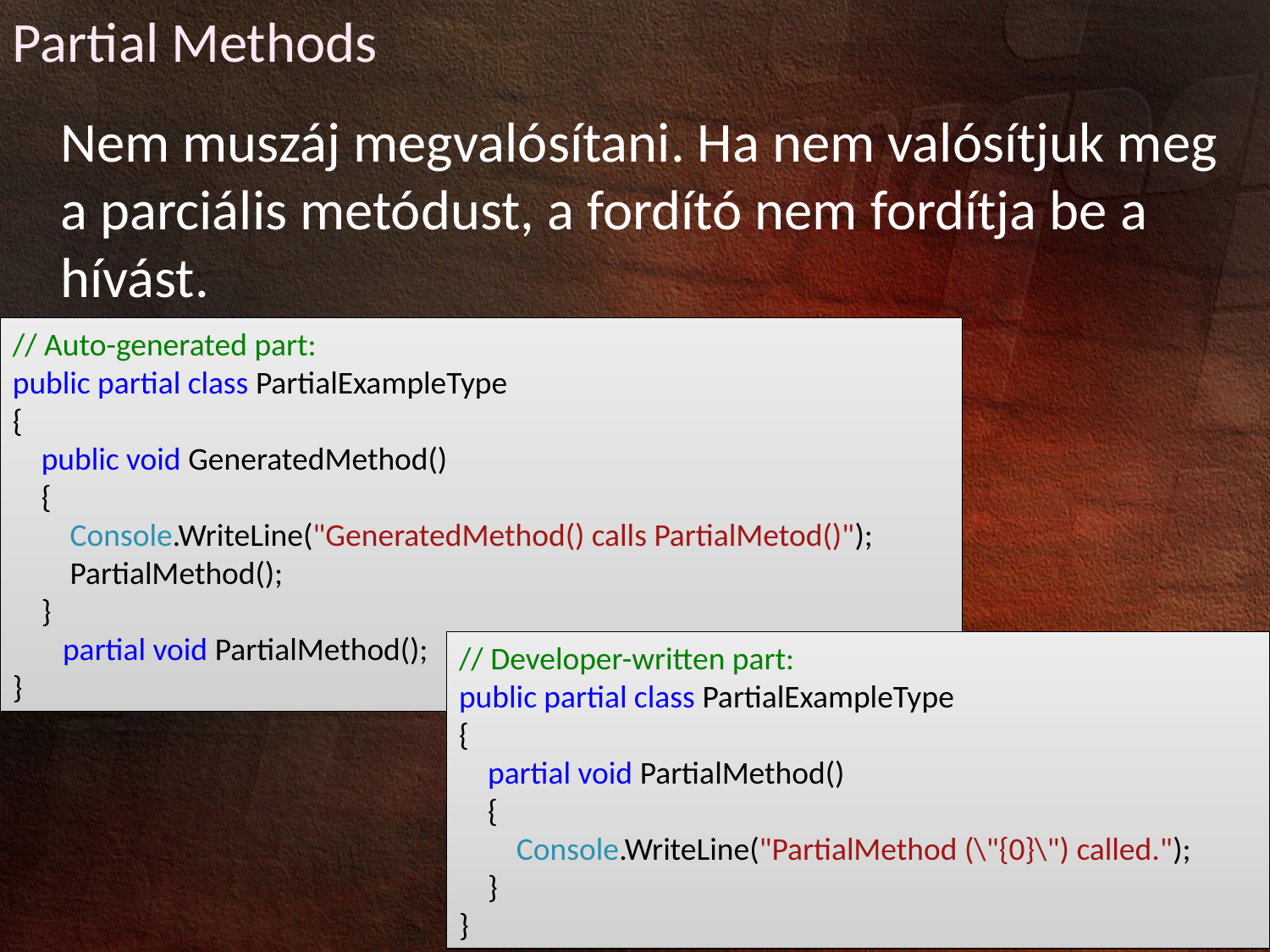

Partial Methods
	Nem muszáj megvalósítani. Ha nem valósítjuk meg a parciális metódust, a fordító nem fordítja be a hívást.
// Auto-generated part:
public partial class PartialExampleType
{
    public void GeneratedMethod()
    {
        Console.WriteLine("GeneratedMethod() calls PartialMetod()");
        PartialMethod();
    }
       partial void PartialMethod();
}
// Developer-written part:
public partial class PartialExampleType
{
    partial void PartialMethod()
    {
        Console.WriteLine("PartialMethod (\"{0}\") called.");
    }
}